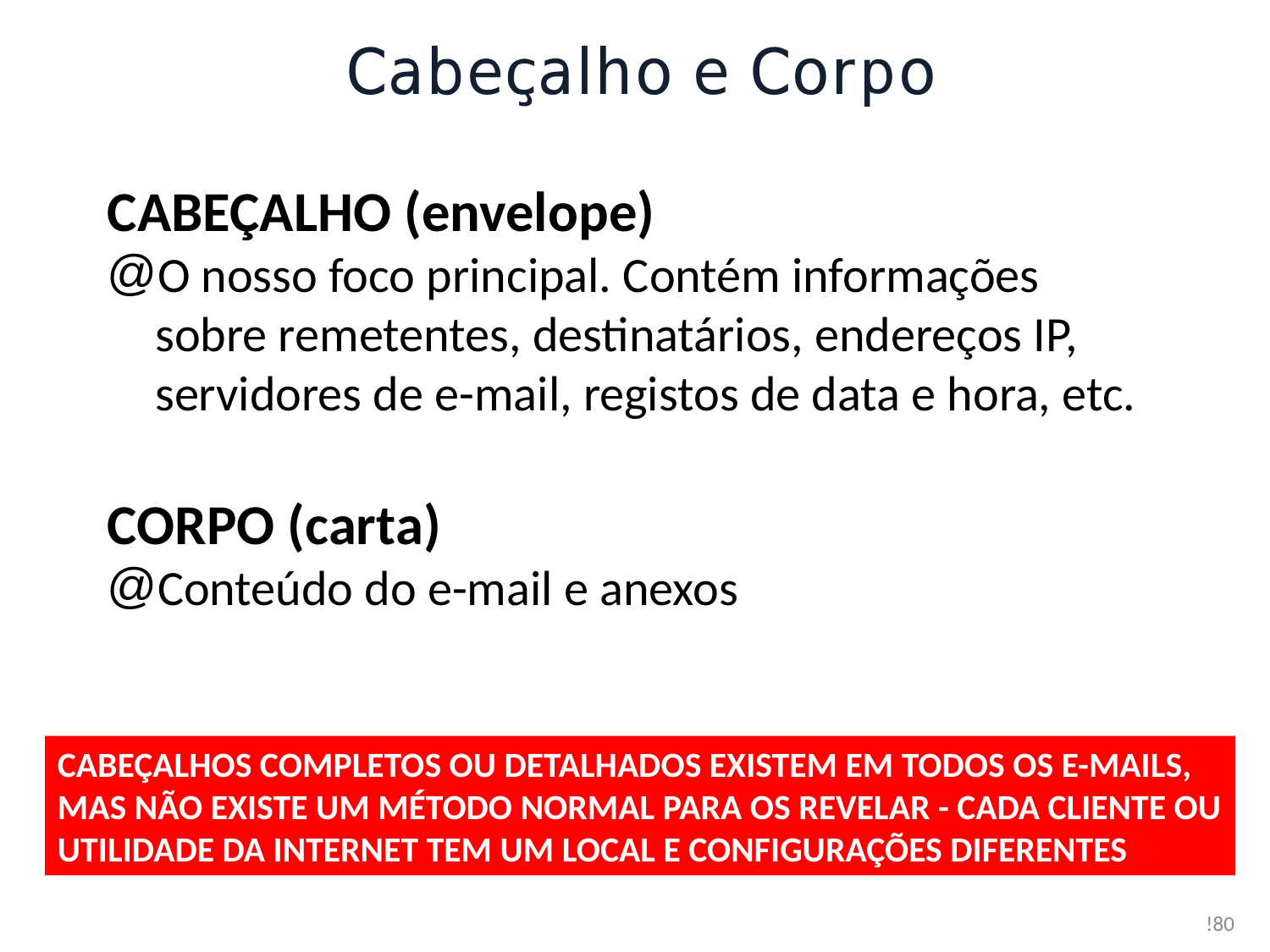

Cabeçalho e Corpo
CABEÇALHO (envelope)
O nosso foco principal. Contém informações sobre remetentes, destinatários, endereços IP, servidores de e-mail, registos de data e hora, etc.

CORPO (carta)
Conteúdo do e-mail e anexos
CABEÇALHOS COMPLETOS OU DETALHADOS EXISTEM EM TODOS OS E-MAILS, MAS NÃO EXISTE UM MÉTODO NORMAL PARA OS REVELAR - CADA CLIENTE OU UTILIDADE DA INTERNET TEM UM LOCAL E CONFIGURAÇÕES DIFERENTES
!80